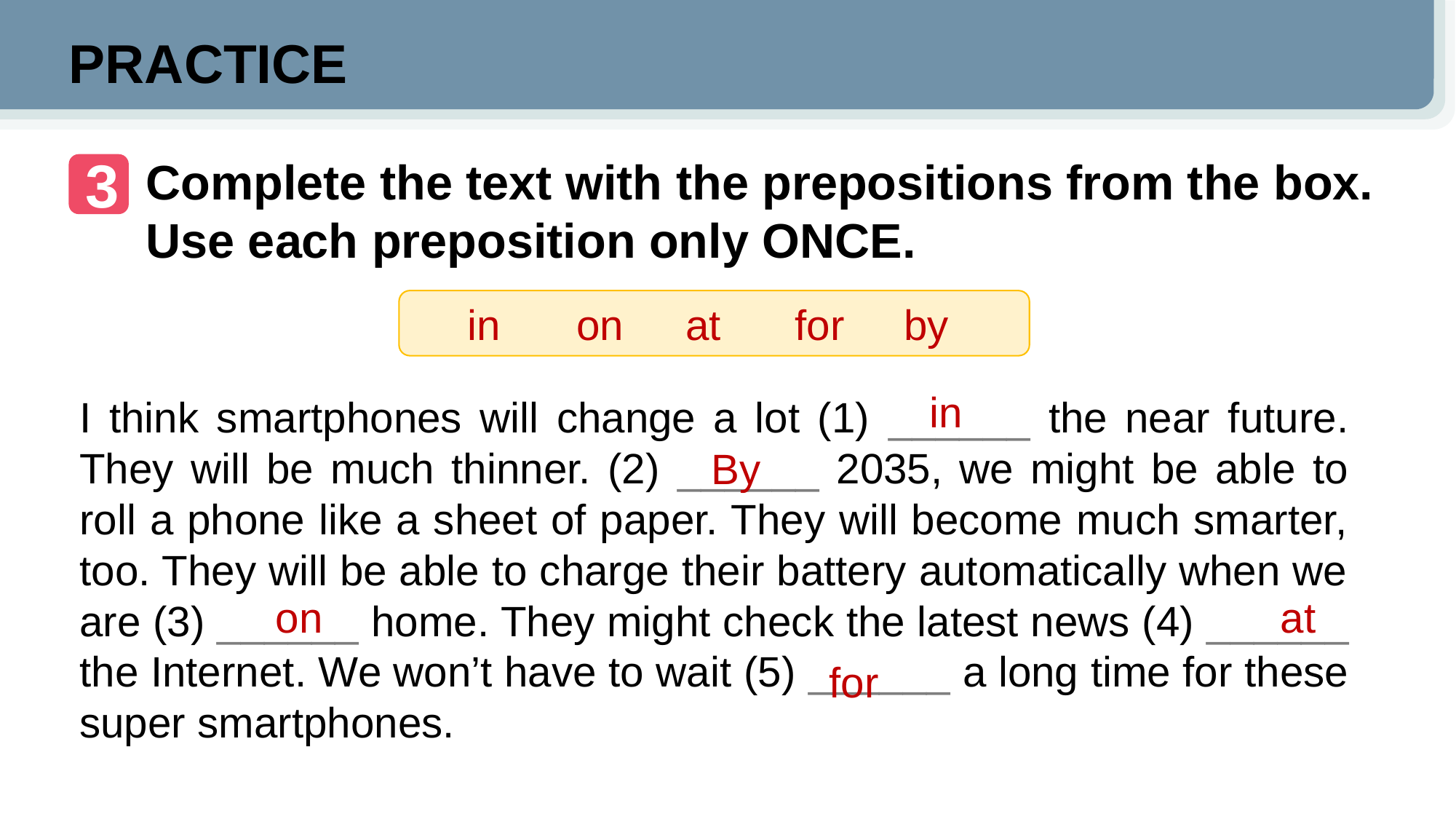

PRACTICE
3
Complete the text with the prepositions from the box. Use each preposition only ONCE.

in 	on 	at 	for 	by
in
I think smartphones will change a lot (1) ______ the near future. They will be much thinner. (2) ______ 2035, we might be able to roll a phone like a sheet of paper. They will become much smarter, too. They will be able to charge their battery automatically when we are (3) ______ home. They might check the latest news (4) ______ the Internet. We won’t have to wait (5) ______ a long time for these super smartphones.
By
on
at
for